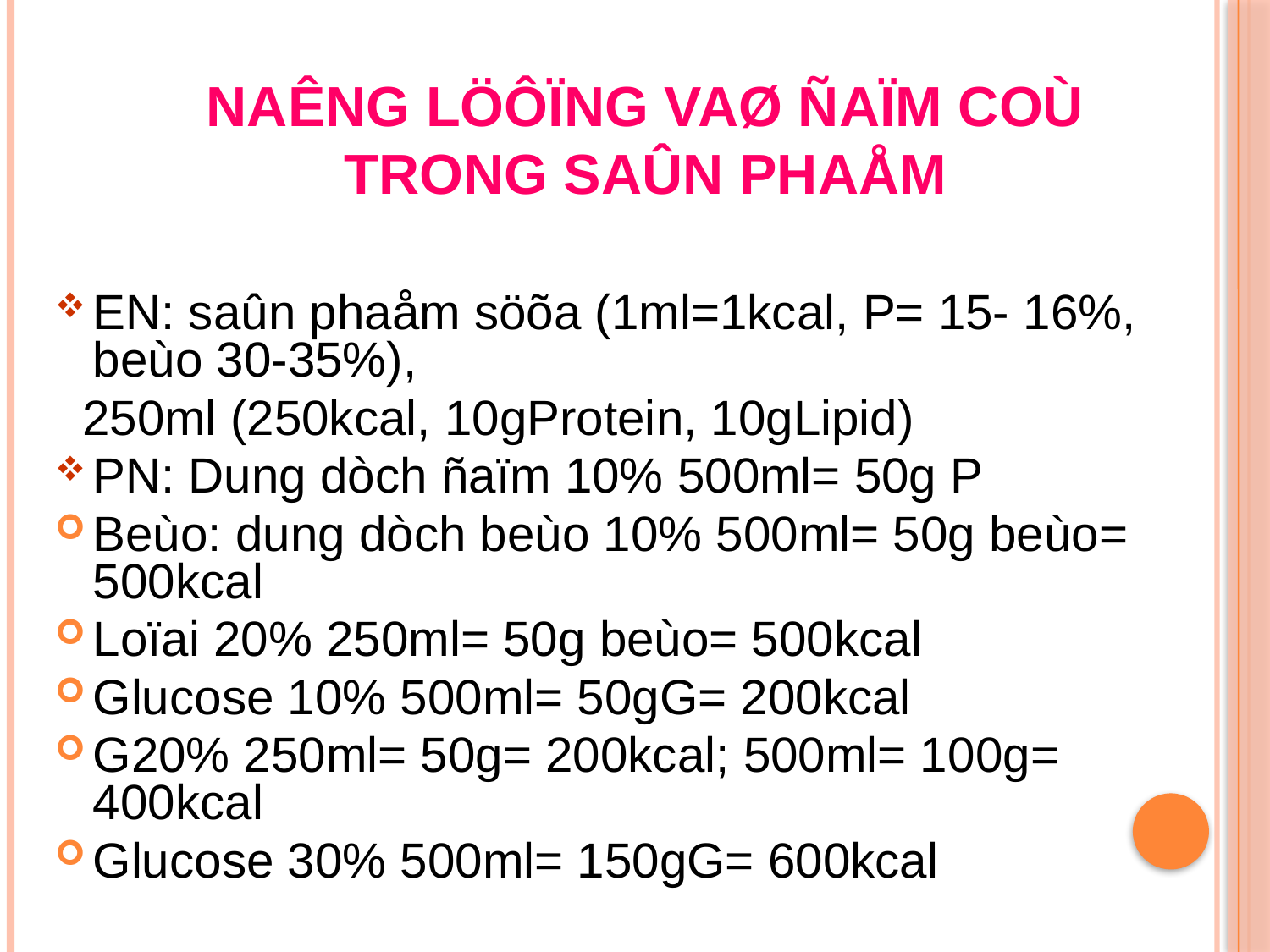

# Naêng löôïng vaø ñaïm coù trong saûn phaåm
EN: saûn phaåm söõa (1ml=1kcal, P= 15- 16%, beùo 30-35%),
  250ml (250kcal, 10gProtein, 10gLipid)
PN: Dung dòch ñaïm 10% 500ml= 50g P
Beùo: dung dòch beùo 10% 500ml= 50g beùo= 500kcal
Loïai 20% 250ml= 50g beùo= 500kcal
Glucose 10% 500ml= 50gG= 200kcal
G20% 250ml= 50g= 200kcal; 500ml= 100g= 400kcal
Glucose 30% 500ml= 150gG= 600kcal